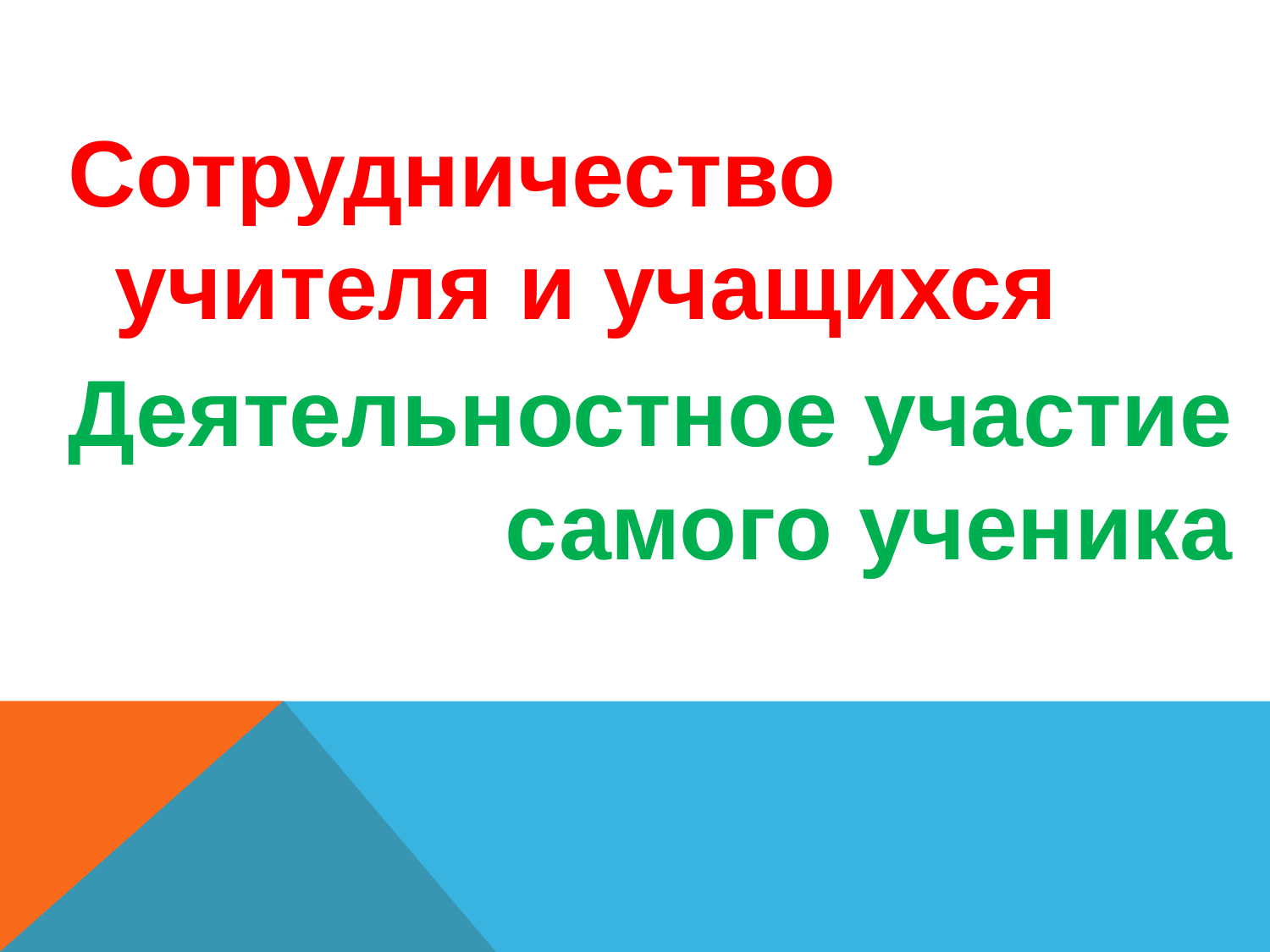

Сотрудничество учителя и учащихся
Деятельностное участие самого ученика